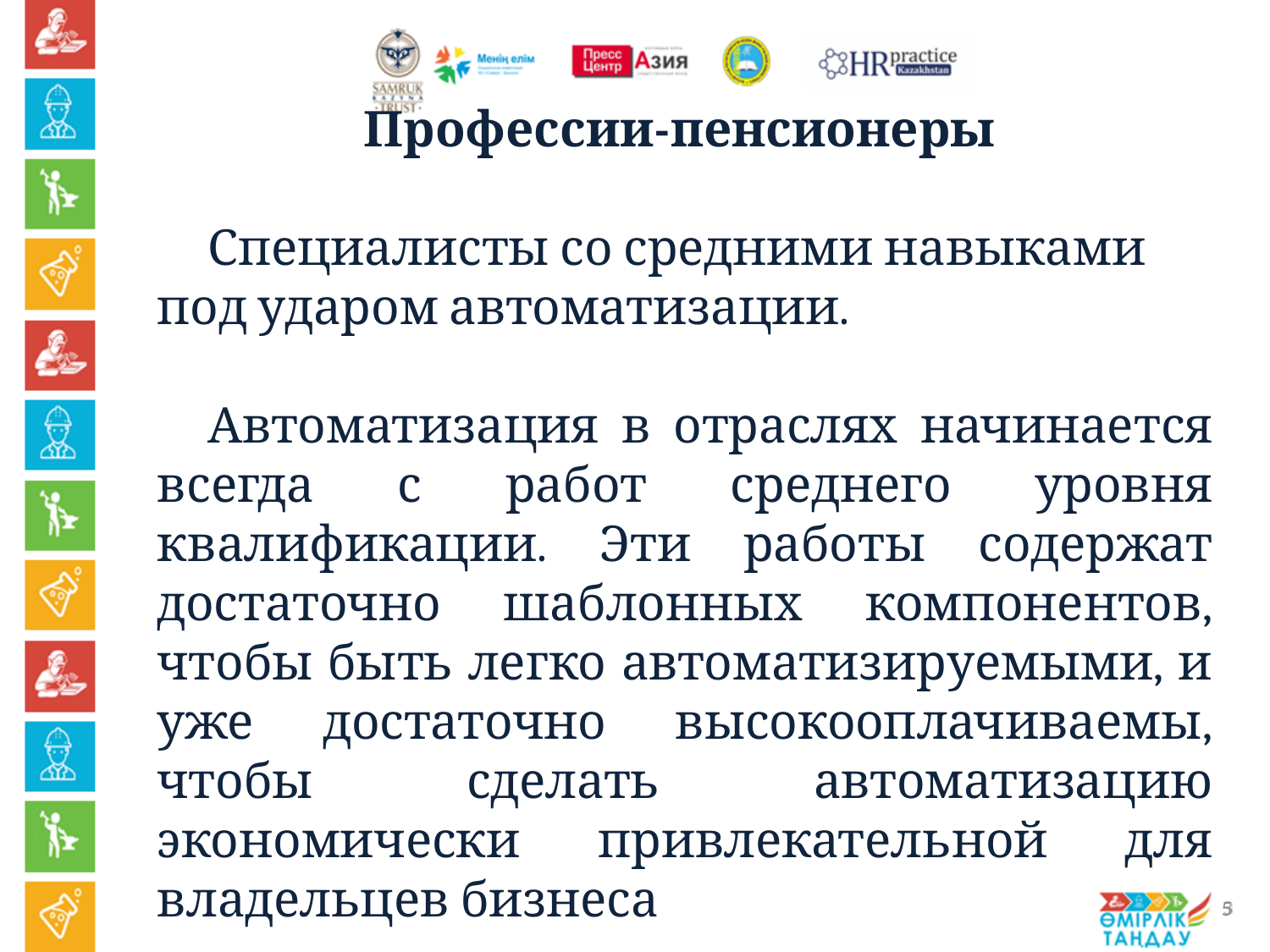

Профессии-пенсионеры

Специалисты со средними навыками под ударом автоматизации.

Автоматизация в отраслях начинается всегда с работ среднего уровня квалификации. Эти работы содержат достаточно шаблонных компонентов, чтобы быть легко автоматизируемыми, и уже достаточно высокооплачиваемы, чтобы сделать автоматизацию экономически привлекательной для владельцев бизнеса
5